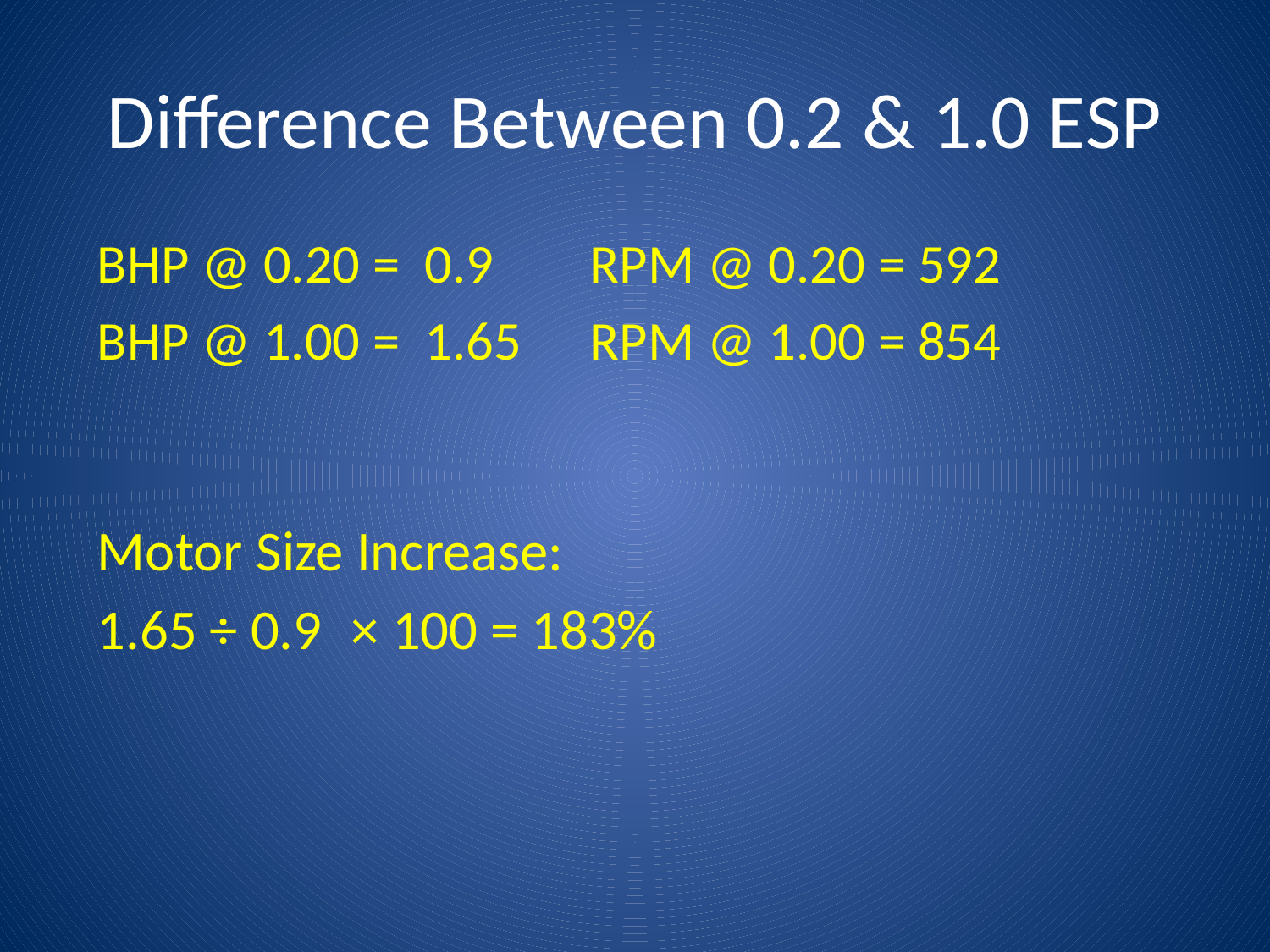

# Difference Between 0.2 & 1.0 ESP
BHP @ 0.20 =  0.9		RPM @ 0.20 = 592
BHP @ 1.00 =  1.65		RPM @ 1.00 = 854

Motor Size Increase:
1.65 ÷ 0.9 	× 100 = 183%